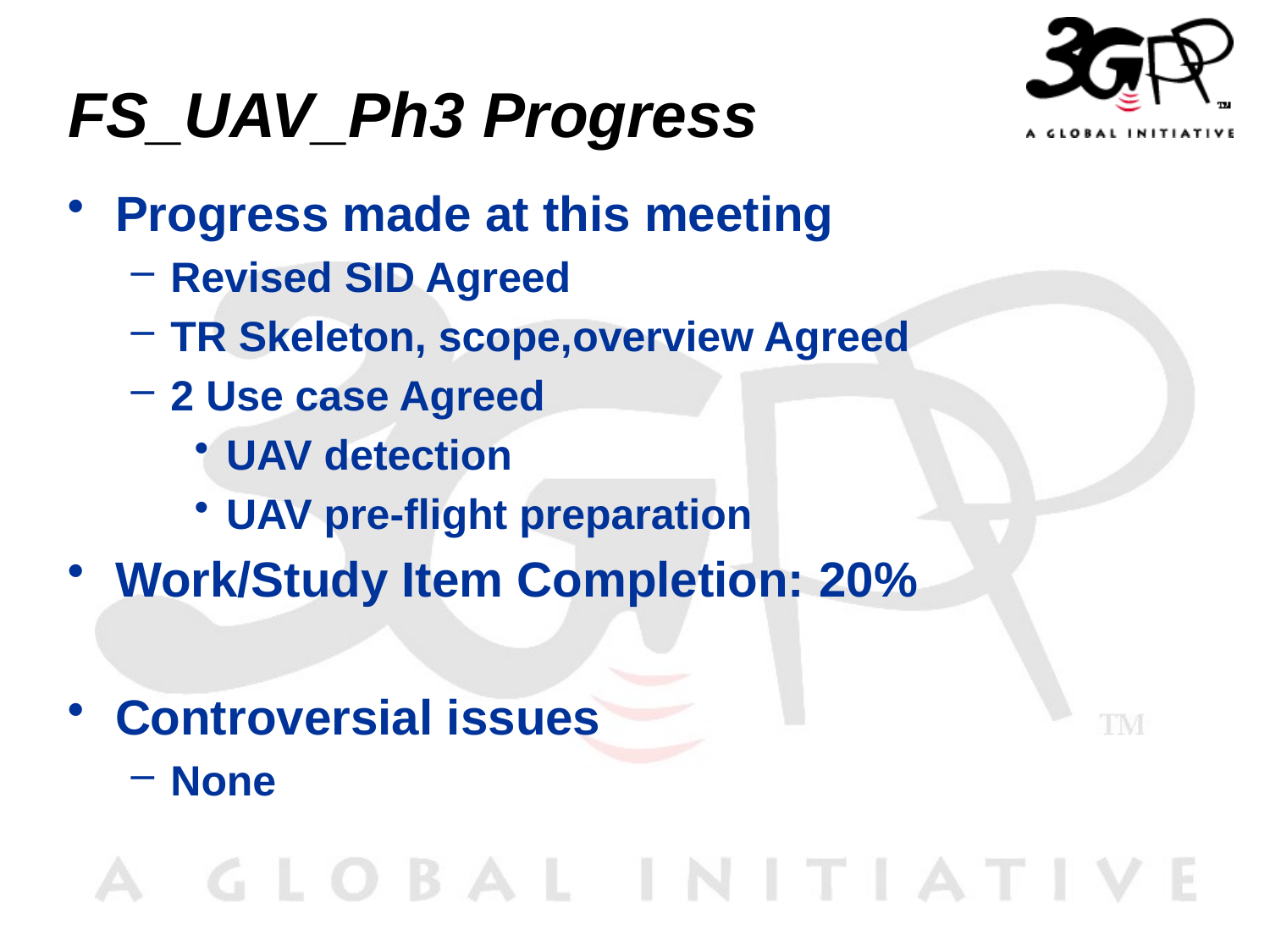

# FS_UAV_Ph3 Progress
Progress made at this meeting
Revised SID Agreed
TR Skeleton, scope,overview Agreed
2 Use case Agreed
UAV detection
UAV pre-flight preparation
Work/Study Item Completion: 20%

Controversial issues
None
2